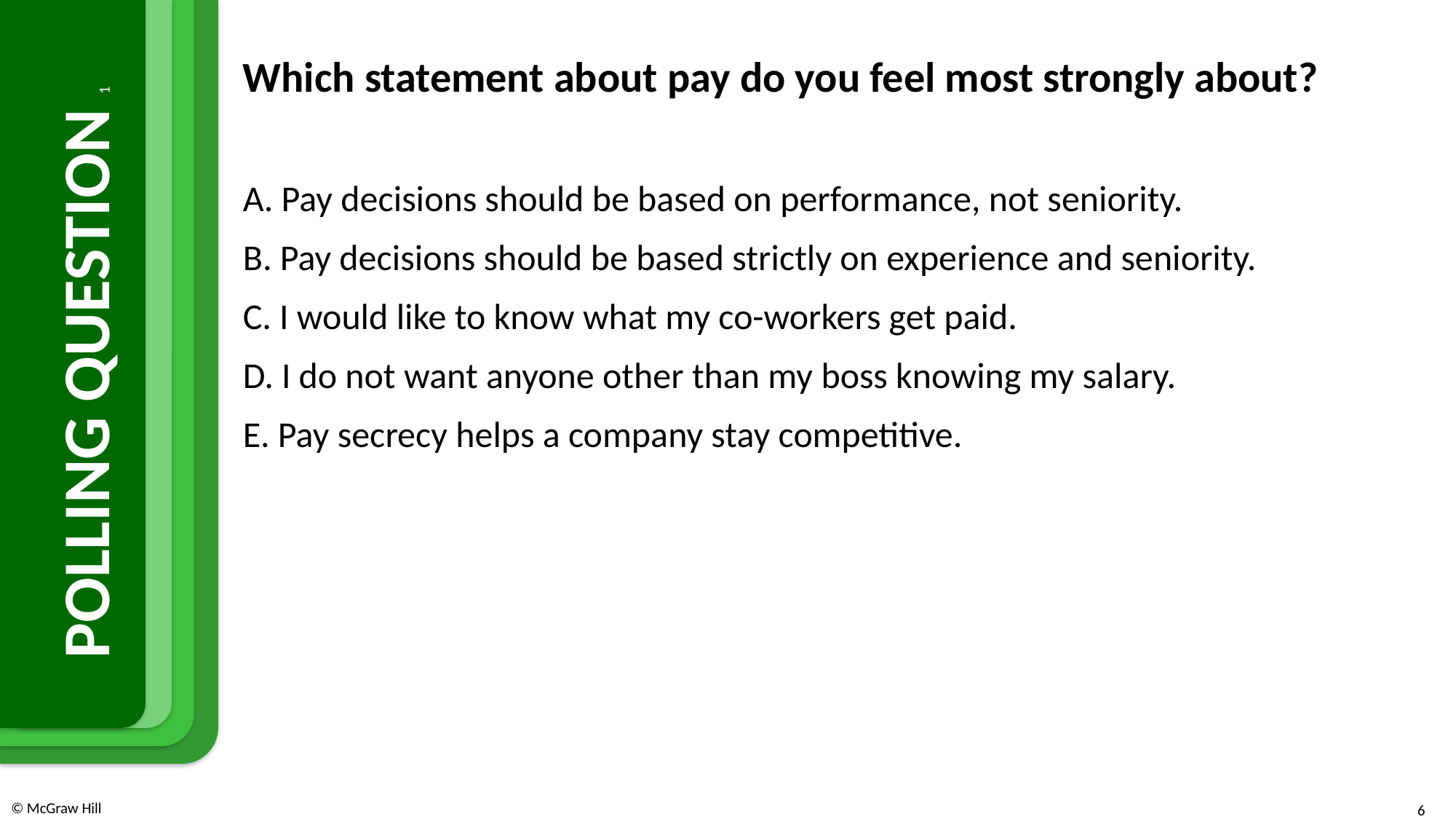

Which statement about pay do you feel most strongly about?
A. Pay decisions should be based on performance, not seniority.
B. Pay decisions should be based strictly on experience and seniority.
C. I would like to know what my co-workers get paid.
D. I do not want anyone other than my boss knowing my salary.
E. Pay secrecy helps a company stay competitive.
# POLLING QUESTION 1